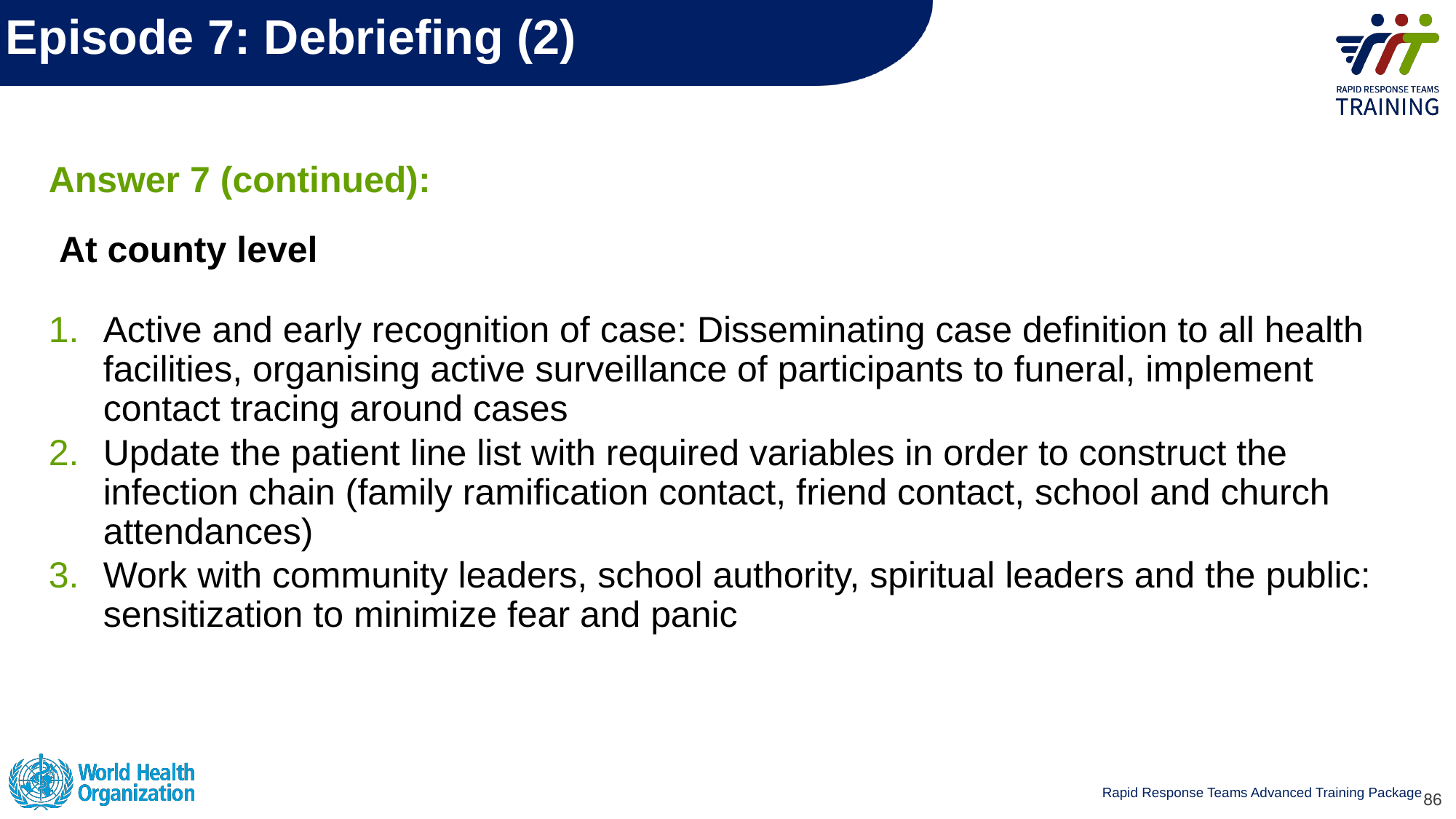

# Episode 7: Debriefing (2)
Answer 7 (continued):
 At county level

Active and early recognition of case: Disseminating case definition to all health facilities, organising active surveillance of participants to funeral, implement contact tracing around cases
Update the patient line list with required variables in order to construct the infection chain (family ramification contact, friend contact, school and church attendances)
Work with community leaders, school authority, spiritual leaders and the public: sensitization to minimize fear and panic